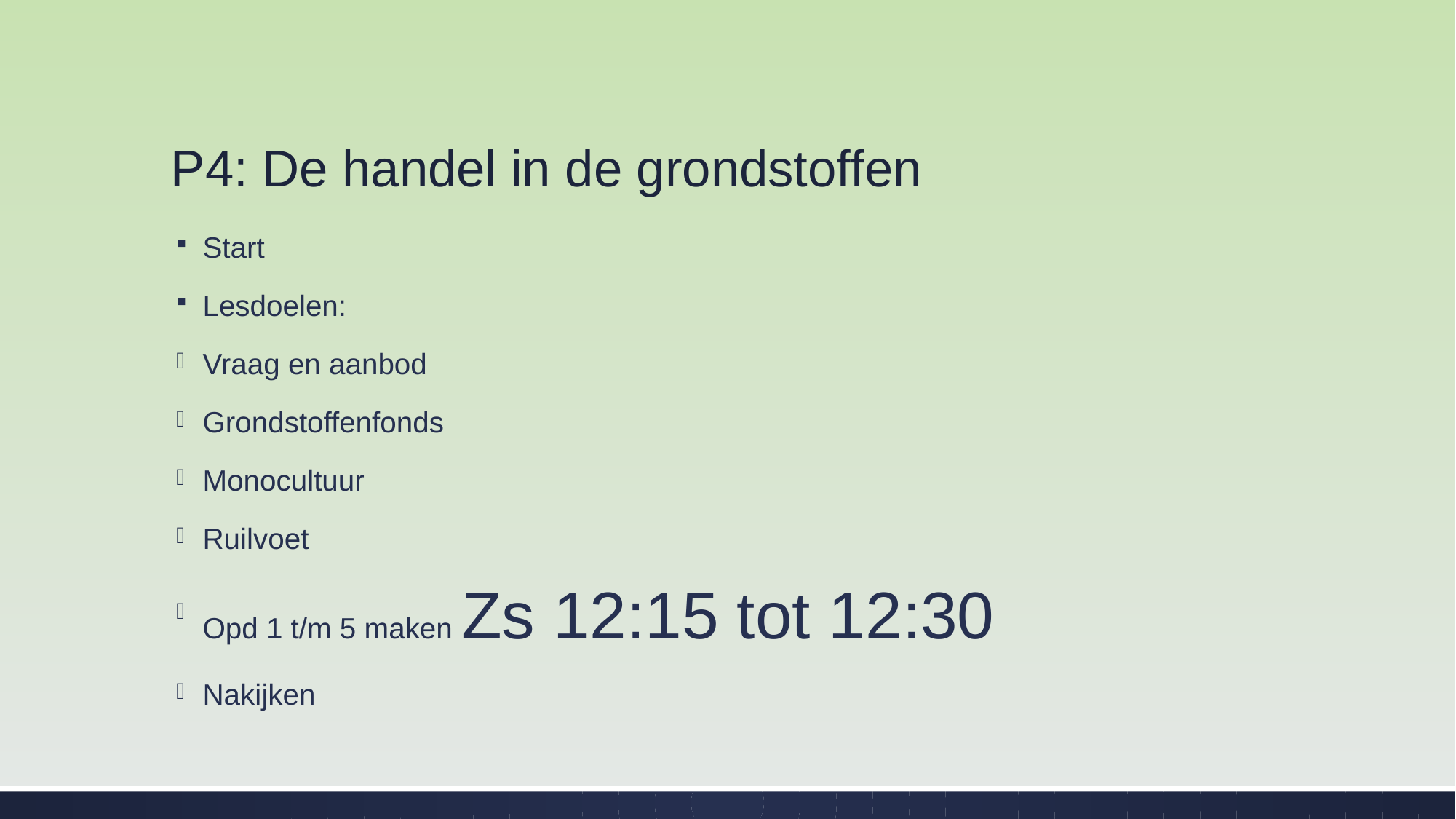

# P4: De handel in de grondstoffen
Start
Lesdoelen:
Vraag en aanbod
Grondstoffenfonds
Monocultuur
Ruilvoet
Opd 1 t/m 5 maken Zs 12:15 tot 12:30
Nakijken